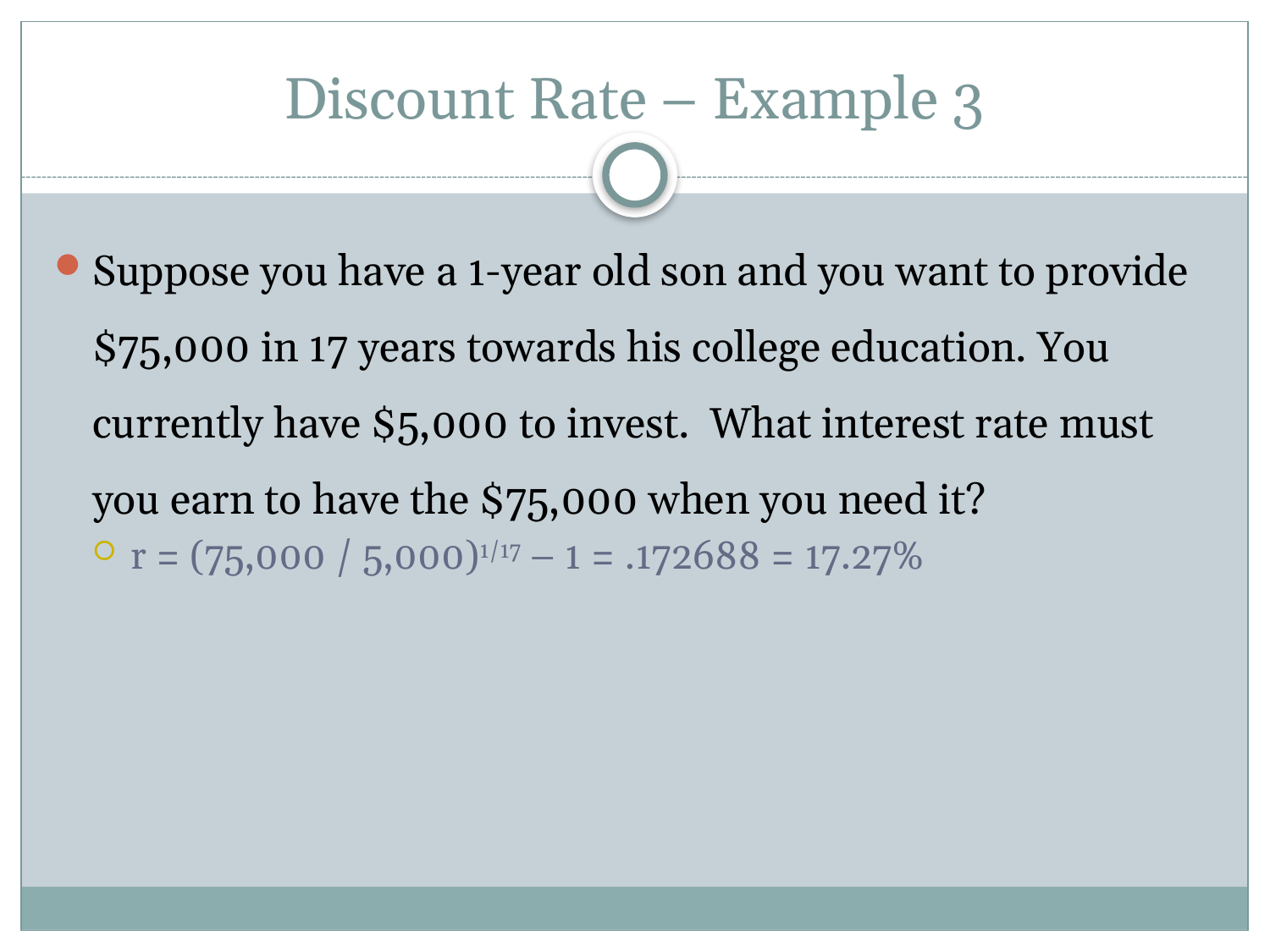

# Discount Rate – Example 3
Suppose you have a 1-year old son and you want to provide $75,000 in 17 years towards his college education. You currently have $5,000 to invest.  What interest rate must you earn to have the $75,000 when you need it?
r = (75,000 / 5,000)1/17 – 1 = .172688 = 17.27%